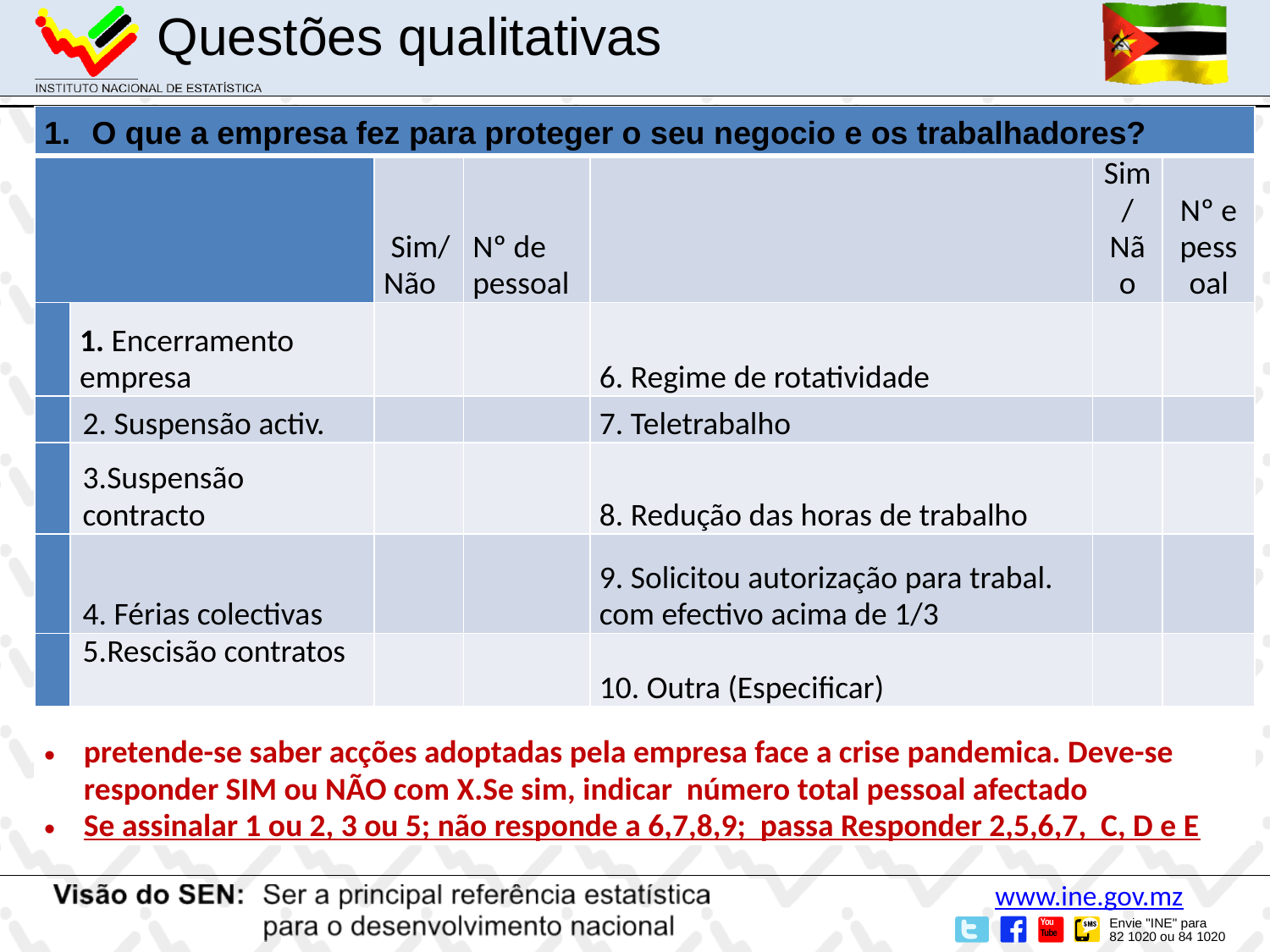

Questões qualitativas
| O que a empresa fez para proteger o seu negocio e os trabalhadores? |  |  |  |  |  |  |
| --- | --- | --- | --- | --- | --- | --- |
|  |  | Sim/Não | Nº de pessoal |  | Sim/Não | Nº e pessoal |
|  | 1. Encerramento empresa |  |  | 6. Regime de rotatividade |  |  |
|  | 2. Suspensão activ. |  |  | 7. Teletrabalho |  |  |
|  | 3.Suspensão contracto |  |  | 8. Redução das horas de trabalho |  |  |
|  | 4. Férias colectivas |  |  | 9. Solicitou autorização para trabal. com efectivo acima de 1/3 |  |  |
|  | 5.Rescisão contratos |  |  | 10. Outra (Especificar) |  |  |
| pretende-se saber acções adoptadas pela empresa face a crise pandemica. Deve-se responder SIM ou NÃO com X.Se sim, indicar número total pessoal afectado Se assinalar 1 ou 2, 3 ou 5; não responde a 6,7,8,9; passa Responder 2,5,6,7, C, D e E |  |  |  |  |  |  |